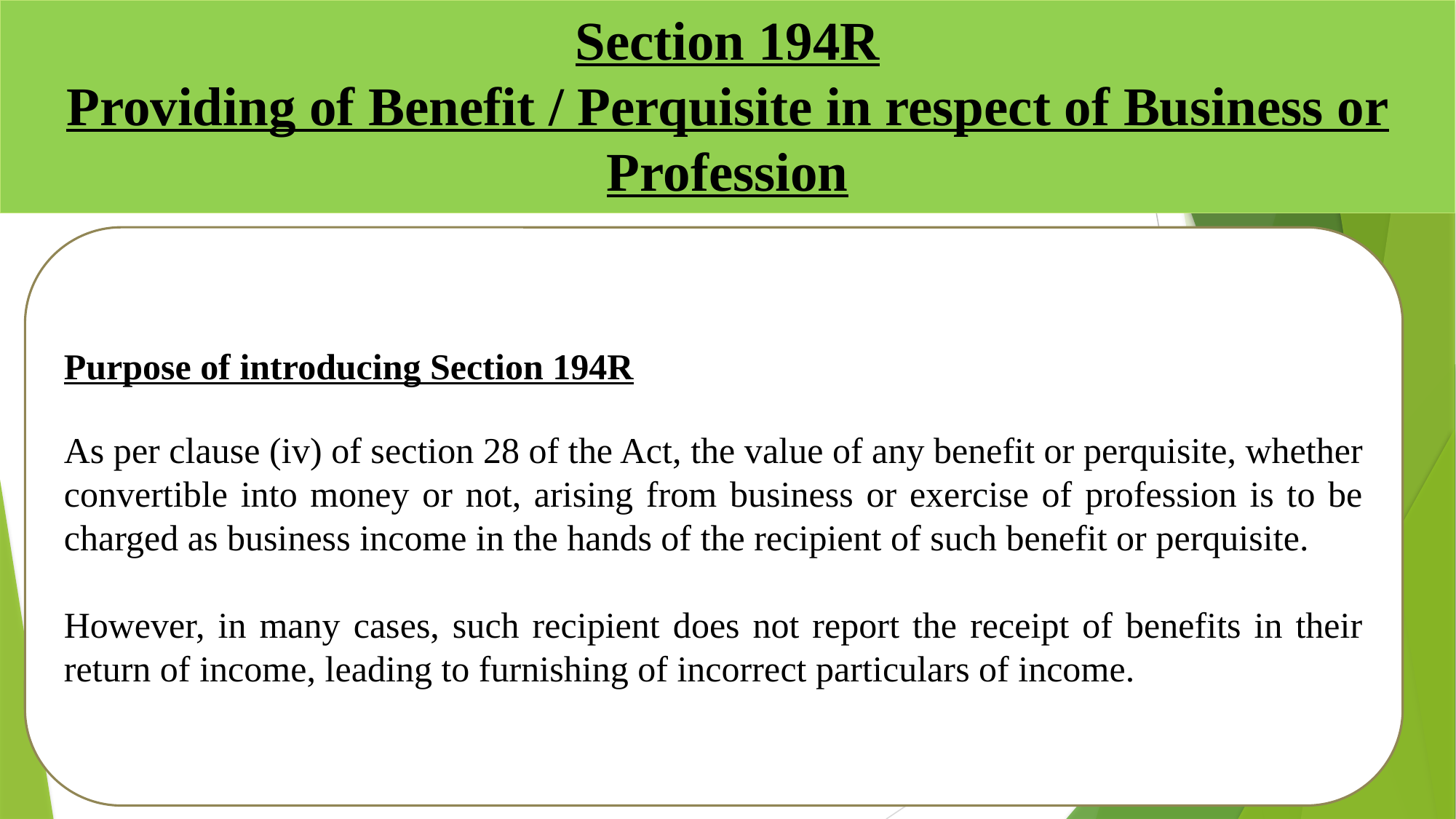

# Section 194R Providing of Benefit / Perquisite in respect of Business or Profession
Purpose of introducing Section 194R

As per clause (iv) of section 28 of the Act, the value of any benefit or perquisite, whether convertible into money or not, arising from business or exercise of profession is to be charged as business income in the hands of the recipient of such benefit or perquisite.

However, in many cases, such recipient does not report the receipt of benefits in their return of income, leading to furnishing of incorrect particulars of income.